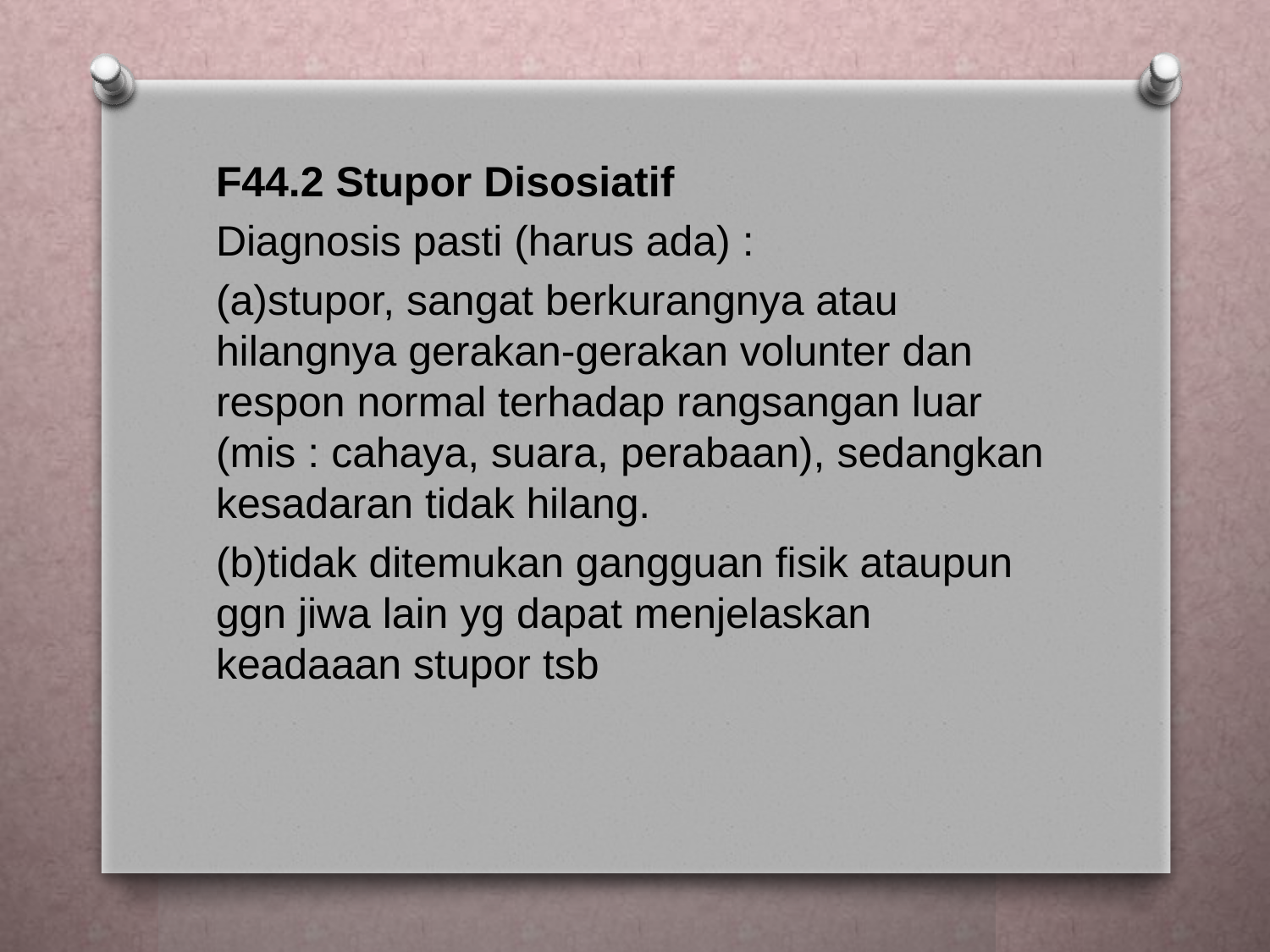

F44.2 Stupor Disosiatif
Diagnosis pasti (harus ada) :
(a)stupor, sangat berkurangnya atau hilangnya gerakan-gerakan volunter dan respon normal terhadap rangsangan luar (mis : cahaya, suara, perabaan), sedangkan kesadaran tidak hilang.
(b)tidak ditemukan gangguan fisik ataupun ggn jiwa lain yg dapat menjelaskan keadaaan stupor tsb